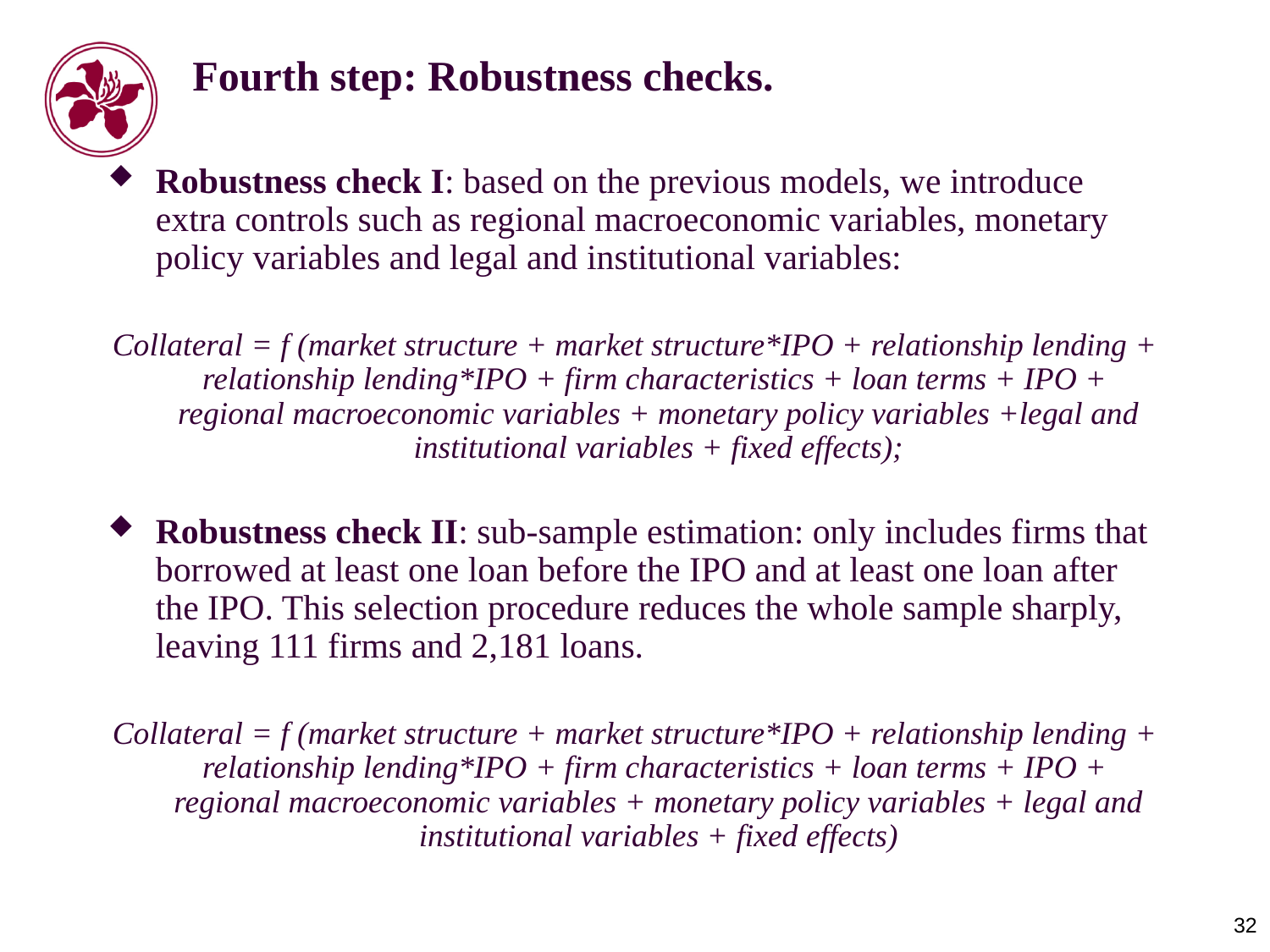

# Fourth step: Robustness checks.
Robustness check I: based on the previous models, we introduce extra controls such as regional macroeconomic variables, monetary policy variables and legal and institutional variables:

Collateral = f (market structure + market structure*IPO + relationship lending + relationship lending*IPO + firm characteristics + loan terms + IPO +  regional macroeconomic variables + monetary policy variables +legal and institutional variables + fixed effects);

Robustness check II: sub-sample estimation: only includes firms that borrowed at least one loan before the IPO and at least one loan after the IPO. This selection procedure reduces the whole sample sharply, leaving 111 firms and 2,181 loans.

Collateral = f (market structure + market structure*IPO + relationship lending + relationship lending*IPO + firm characteristics + loan terms + IPO +  regional macroeconomic variables + monetary policy variables + legal and institutional variables + fixed effects)

32